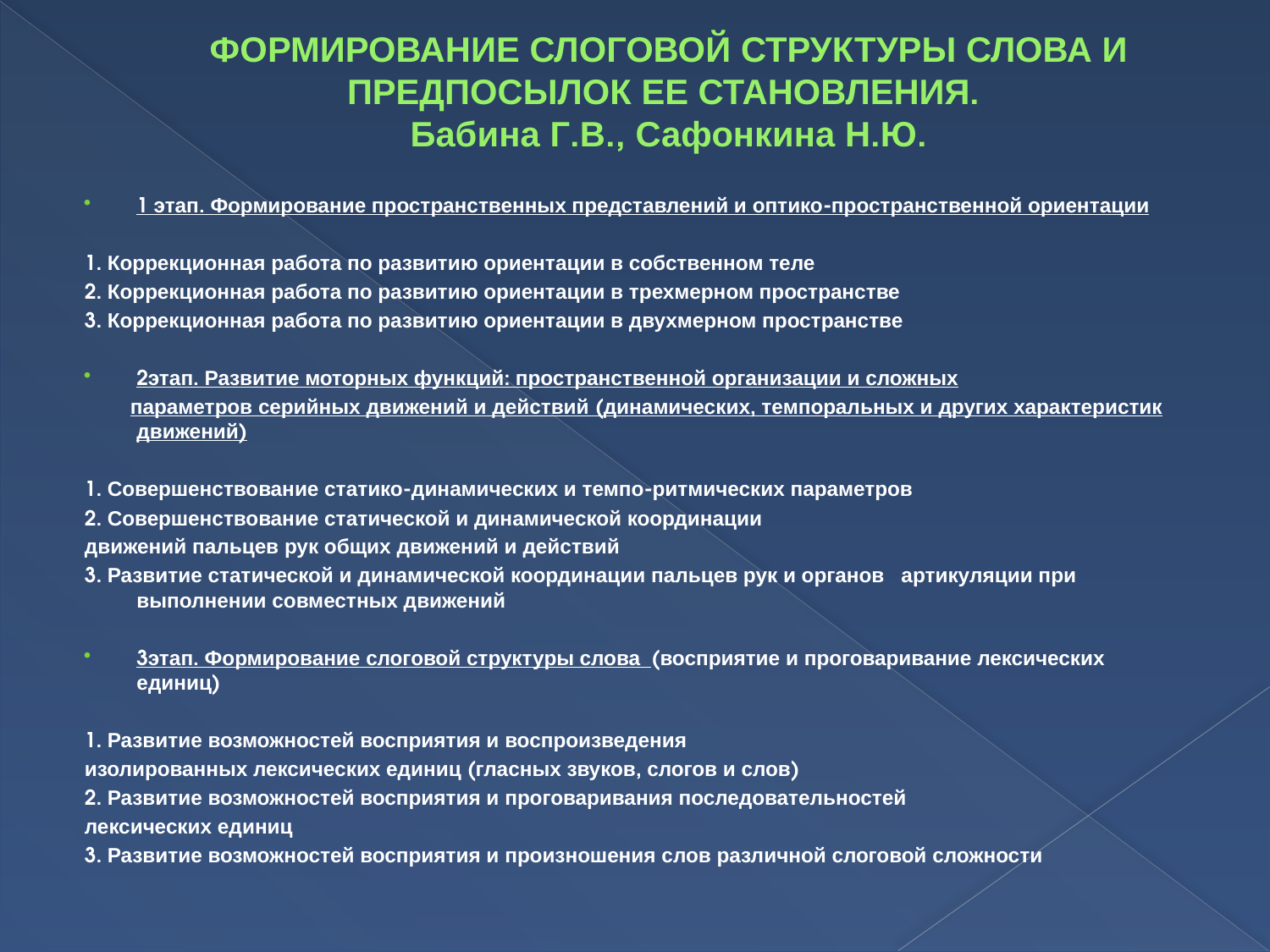

# ФОРМИРОВАНИЕ СЛОГОВОЙ СТРУКТУРЫ СЛОВА И ПРЕДПОСЫЛОК ЕЕ СТАНОВЛЕНИЯ. Бабина Г.В., Сафонкина Н.Ю.
1 этап. Формирование пространственных представлений и оптико-пространственной ориентации

1. Коррекционная работа по развитию ориентации в собственном теле
2. Коррекционная работа по развитию ориентации в трехмерном пространстве
3. Коррекционная работа по развитию ориентации в двухмерном пространстве

2этап. Развитие моторных функций: пространственной организации и сложных
        параметров серийных движений и действий (динамических, темпоральных и других характеристик движений)

1. Совершенствование статико-динамических и темпо-ритмических параметров
2. Совершенствование статической и динамической координации
движений пальцев рук общих движений и действий
3. Развитие статической и динамической координации пальцев рук и органов   артикуляции при выполнении совместных движений

3этап. Формирование слоговой структуры слова  (восприятие и проговаривание лексических единиц)

1. Развитие возможностей восприятия и воспроизведения
изолированных лексических единиц (гласных звуков, слогов и слов)
2. Развитие возможностей восприятия и проговаривания последовательностей
лексических единиц
3. Развитие возможностей восприятия и произношения слов различной слоговой сложности